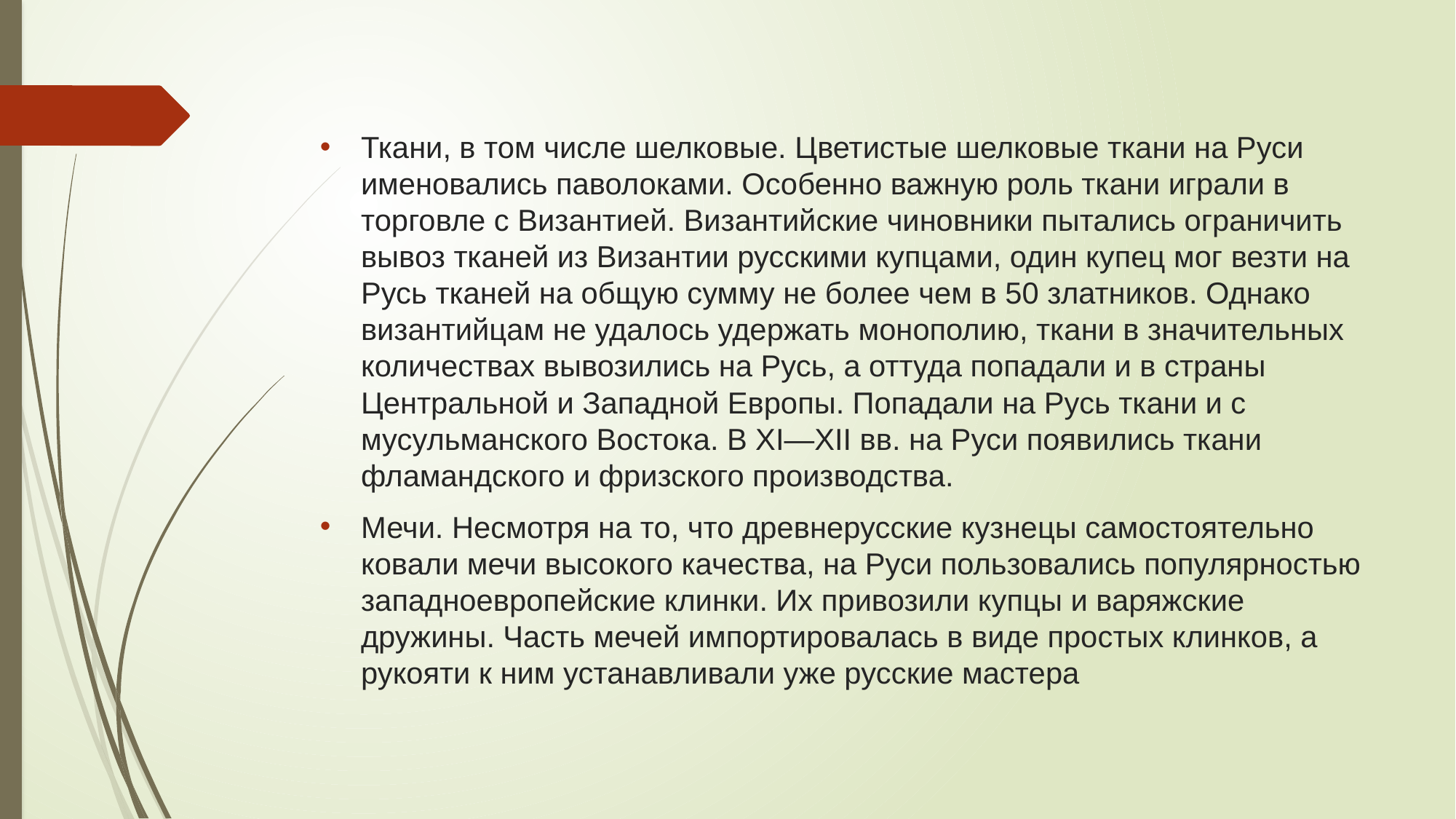

Ткани, в том числе шелковые. Цветистые шелковые ткани на Руси именовались паволоками. Особенно важную роль ткани играли в торговле с Византией. Византийские чиновники пытались ограничить вывоз тканей из Византии русскими купцами, один купец мог везти на Русь тканей на общую сумму не более чем в 50 златников. Однако византийцам не удалось удержать монополию, ткани в значительных количествах вывозились на Русь, а оттуда попадали и в страны Центральной и Западной Европы. Попадали на Русь ткани и с мусульманского Востока. В XI—XII вв. на Руси появились ткани фламандского и фризского производства.
Мечи. Несмотря на то, что древнерусские кузнецы самостоятельно ковали мечи высокого качества, на Руси пользовались популярностью западноевропейские клинки. Их привозили купцы и варяжские дружины. Часть мечей импортировалась в виде простых клинков, а рукояти к ним устанавливали уже русские мастера

#